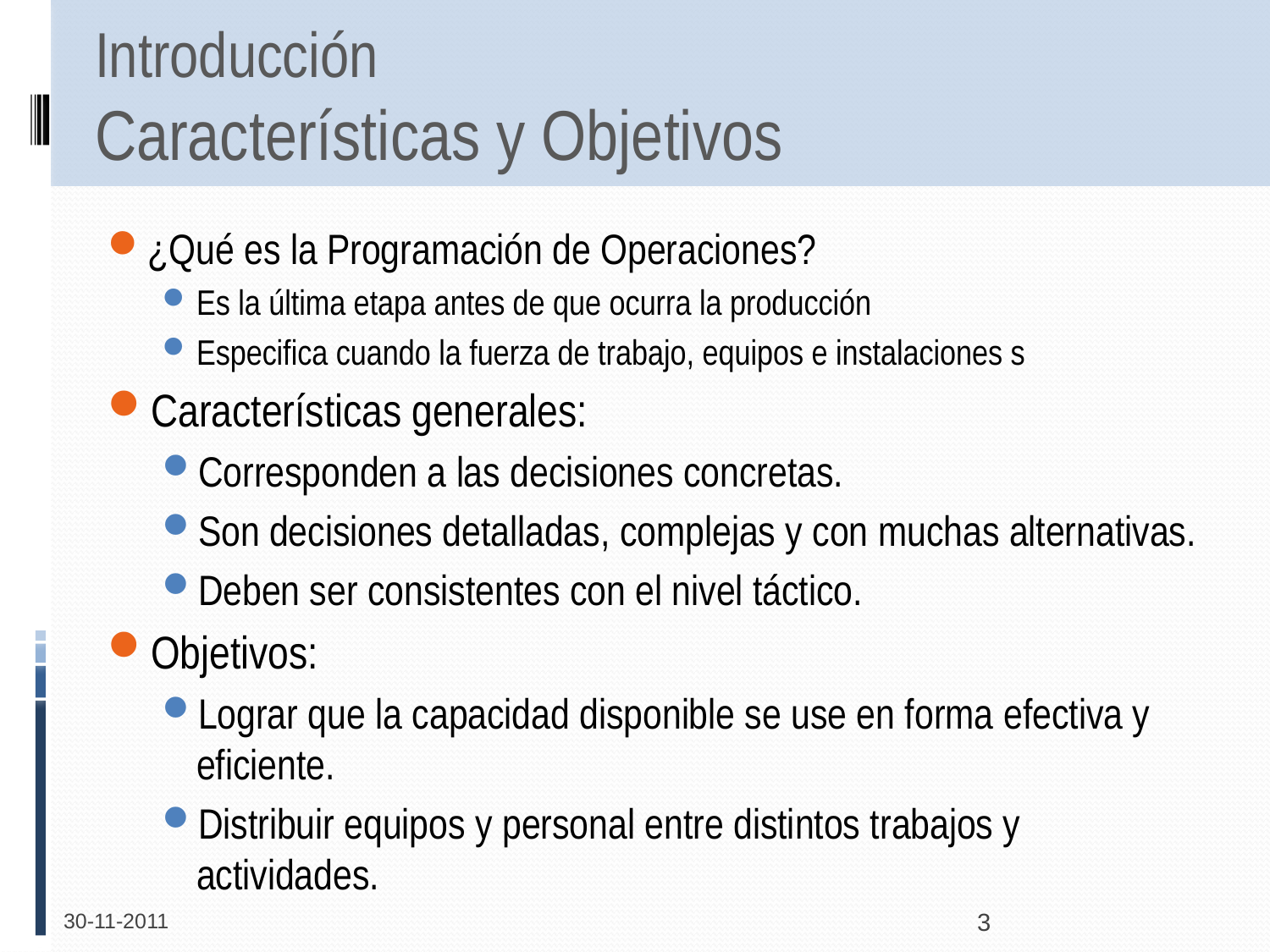

# Introducción Características y Objetivos
¿Qué es la Programación de Operaciones?
Es la última etapa antes de que ocurra la producción
Especifica cuando la fuerza de trabajo, equipos e instalaciones s
Características generales:
Corresponden a las decisiones concretas.
Son decisiones detalladas, complejas y con muchas alternativas.
Deben ser consistentes con el nivel táctico.
Objetivos:
Lograr que la capacidad disponible se use en forma efectiva y eficiente.
Distribuir equipos y personal entre distintos trabajos y actividades.
30-11-2011
3